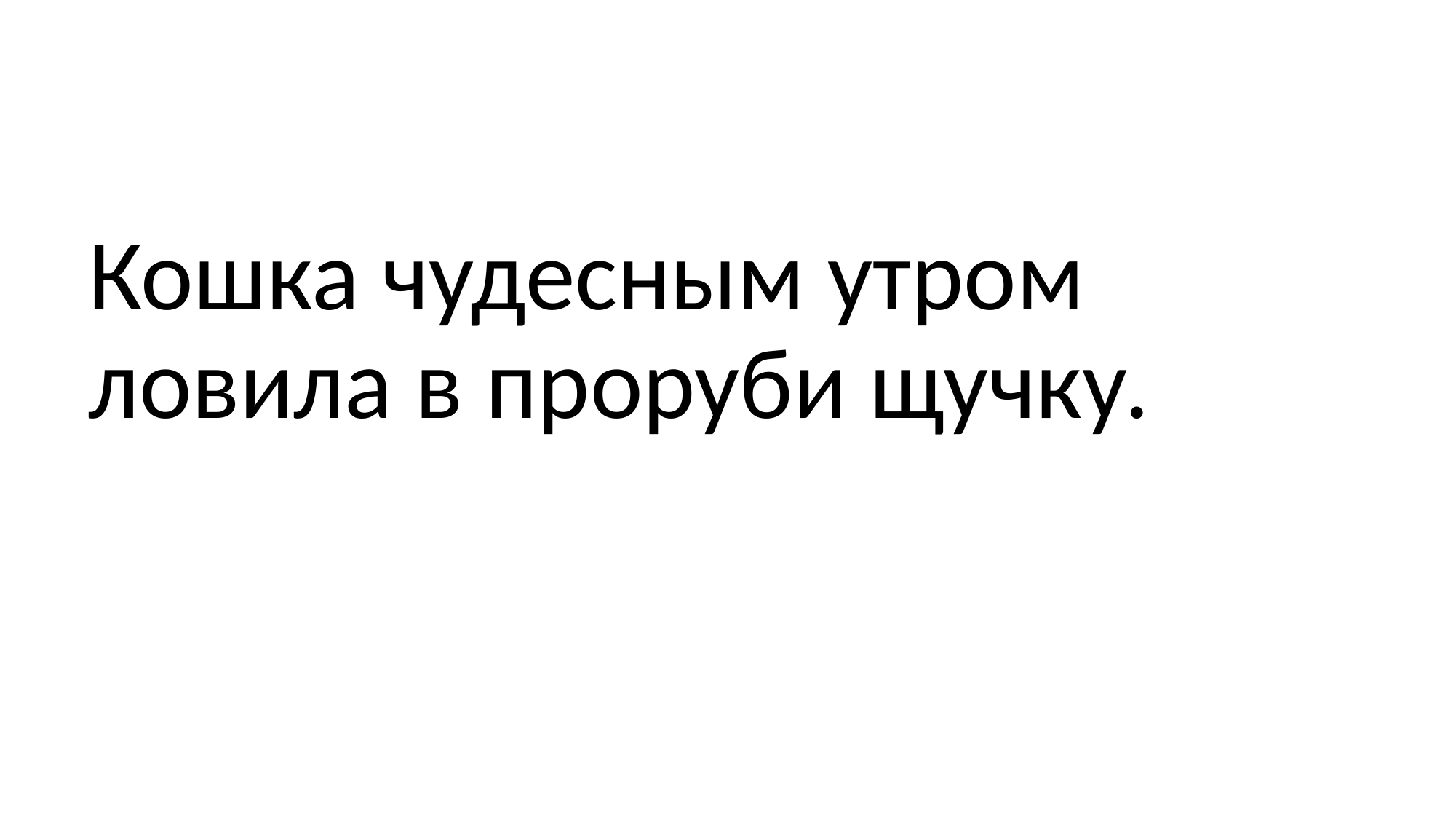

#
Кошка чудесным утром ловила в проруби щучку.